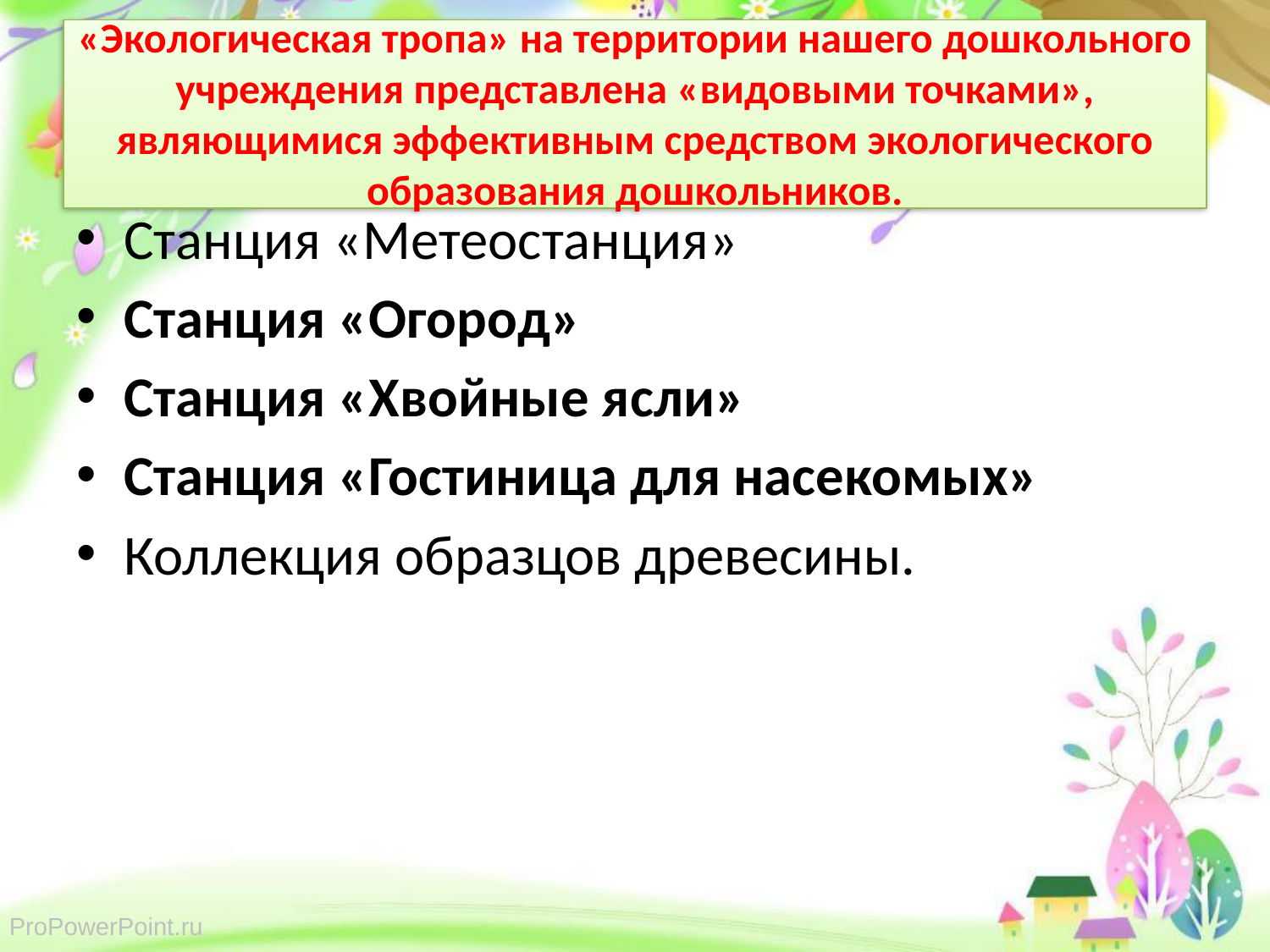

# «Экологическая тропа» на территории нашего дошкольного учреждения представлена «видовыми точками», являющимися эффективным средством экологического образования дошкольников.
Станция «Метеостанция»
Станция «Огород»
Станция «Хвойные ясли»
Станция «Гостиница для насекомых»
Коллекция образцов древесины.